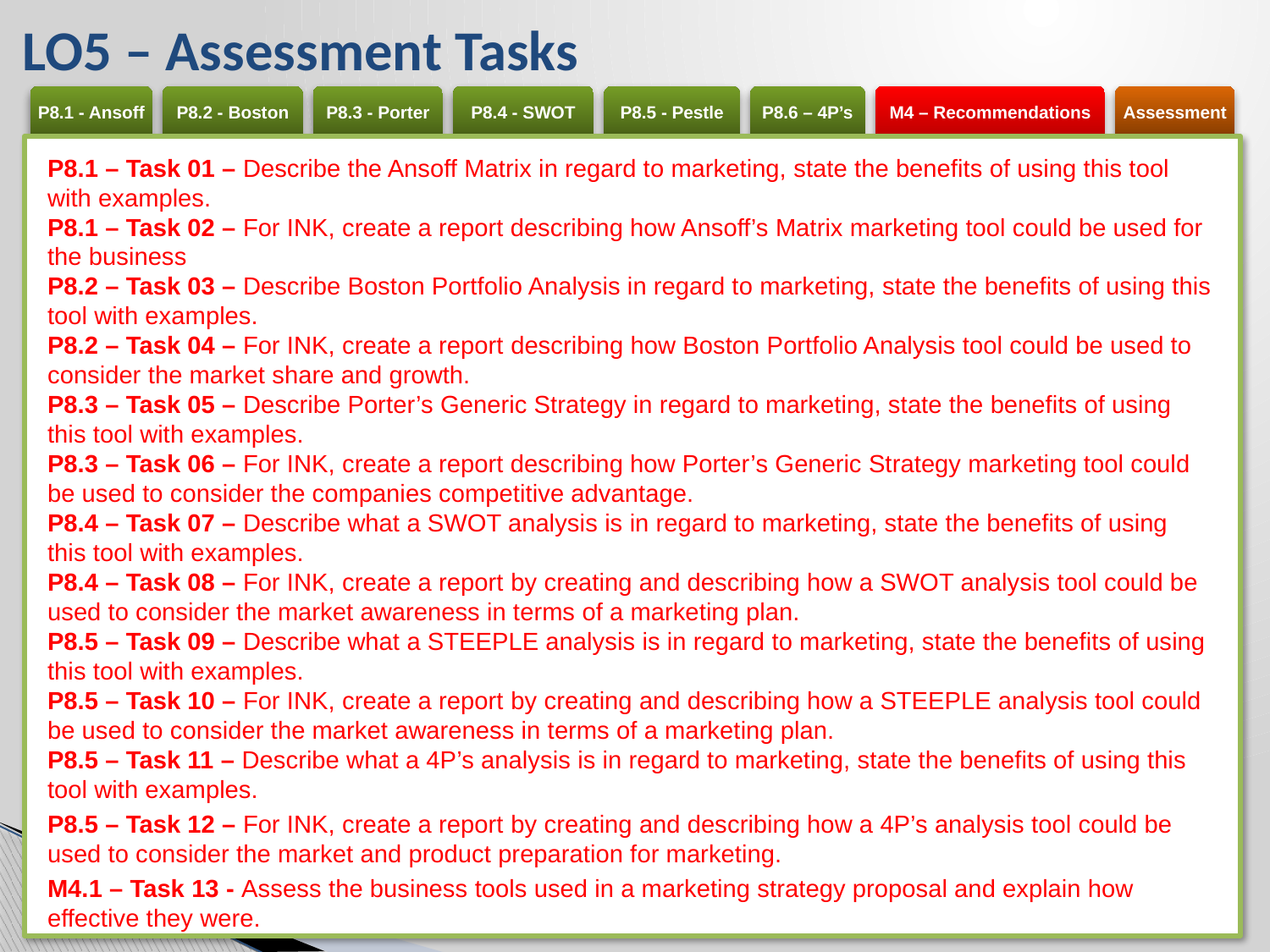

# LO5 – Assessment Tasks
P8.1 – Task 01 – Describe the Ansoff Matrix in regard to marketing, state the benefits of using this tool with examples.
P8.1 – Task 02 – For INK, create a report describing how Ansoff’s Matrix marketing tool could be used for the business
P8.2 – Task 03 – Describe Boston Portfolio Analysis in regard to marketing, state the benefits of using this tool with examples.
P8.2 – Task 04 – For INK, create a report describing how Boston Portfolio Analysis tool could be used to consider the market share and growth.
P8.3 – Task 05 – Describe Porter’s Generic Strategy in regard to marketing, state the benefits of using this tool with examples.
P8.3 – Task 06 – For INK, create a report describing how Porter’s Generic Strategy marketing tool could be used to consider the companies competitive advantage.
P8.4 – Task 07 – Describe what a SWOT analysis is in regard to marketing, state the benefits of using this tool with examples.
P8.4 – Task 08 – For INK, create a report by creating and describing how a SWOT analysis tool could be used to consider the market awareness in terms of a marketing plan.
P8.5 – Task 09 – Describe what a STEEPLE analysis is in regard to marketing, state the benefits of using this tool with examples.
P8.5 – Task 10 – For INK, create a report by creating and describing how a STEEPLE analysis tool could be used to consider the market awareness in terms of a marketing plan.
P8.5 – Task 11 – Describe what a 4P’s analysis is in regard to marketing, state the benefits of using this tool with examples.
P8.5 – Task 12 – For INK, create a report by creating and describing how a 4P’s analysis tool could be used to consider the market and product preparation for marketing.
M4.1 – Task 13 - Assess the business tools used in a marketing strategy proposal and explain how effective they were.